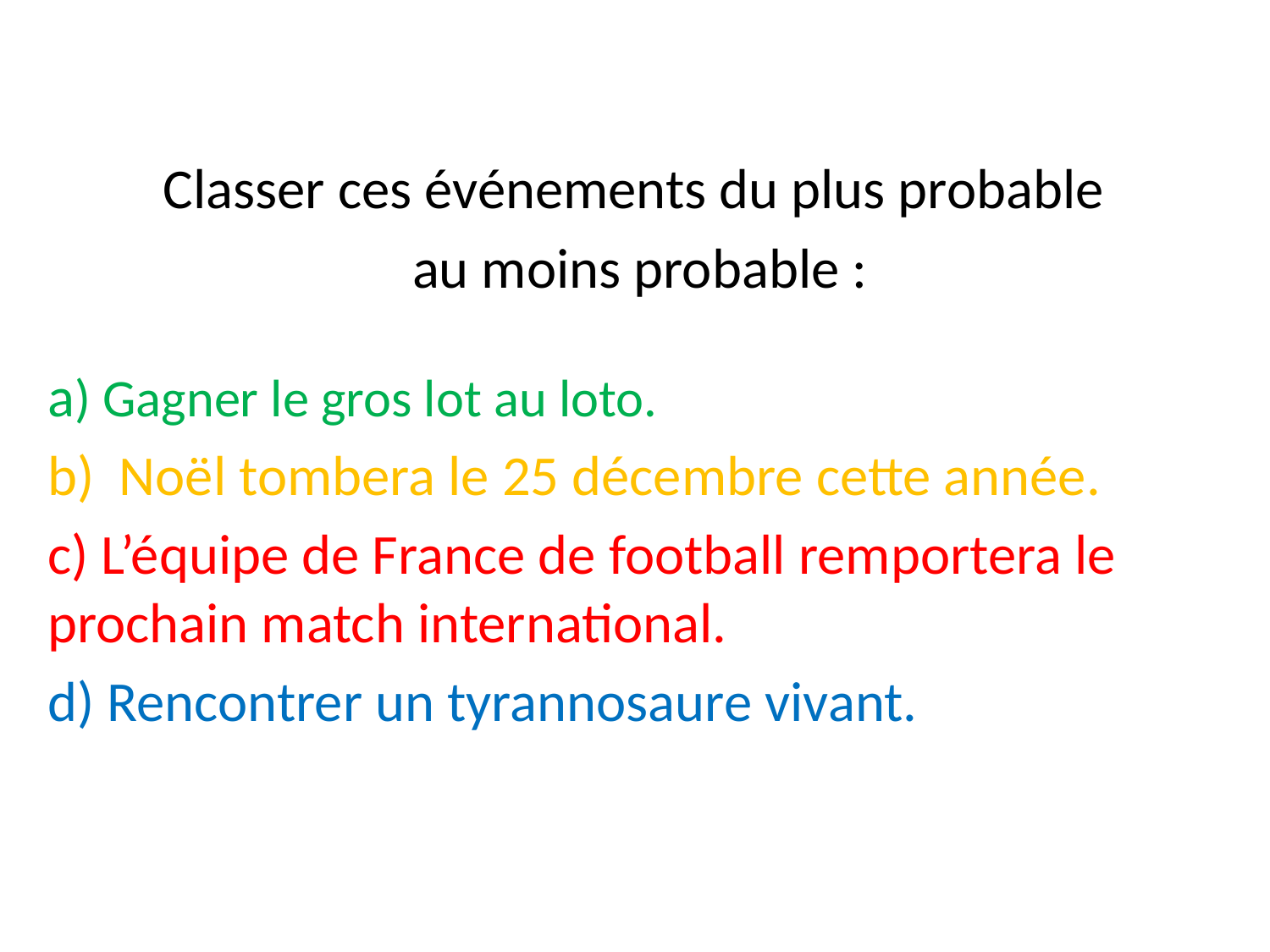

Classer ces événements du plus probable
au moins probable :

a) Gagner le gros lot au loto.
Noël tombera le 25 décembre cette année.
c) L’équipe de France de football remportera le prochain match international.
d) Rencontrer un tyrannosaure vivant.